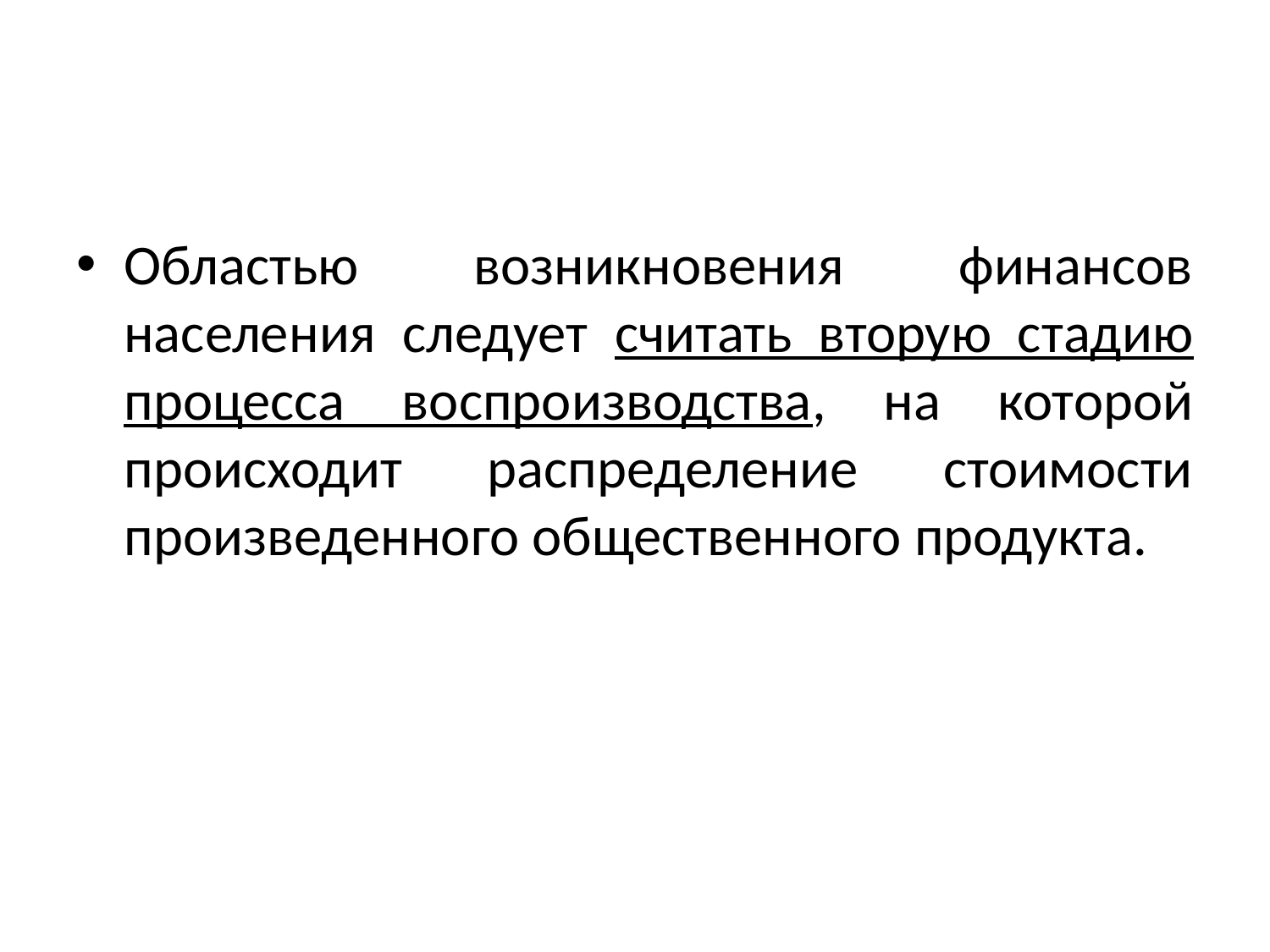

#
Областью возникновения финансов населения следует считать вторую стадию процесса воспроизводства, на которой происходит распределение стоимости произведенного общественного продукта.